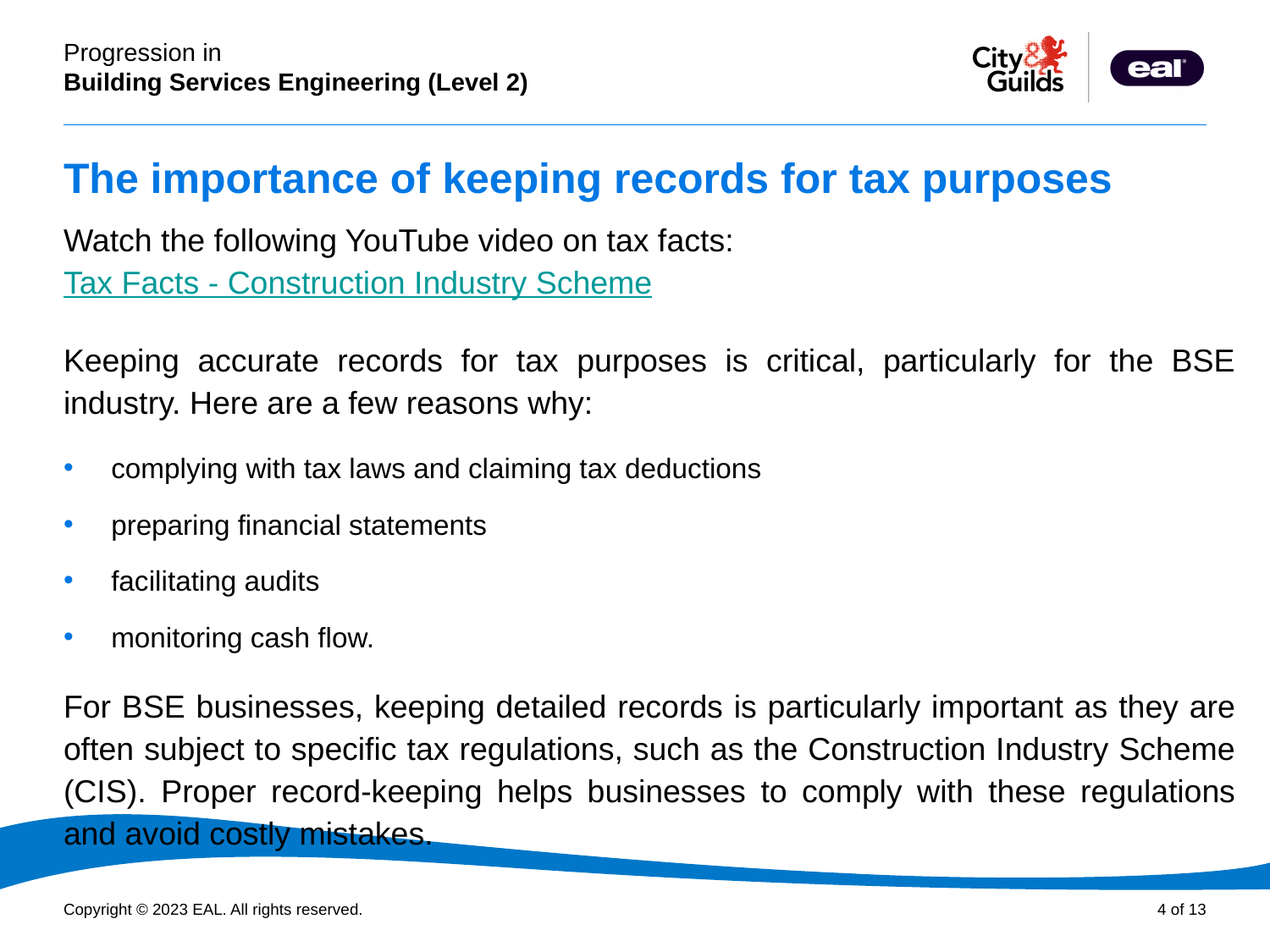

# The importance of keeping records for tax purposes
Watch the following YouTube video on tax facts: Tax Facts - Construction Industry Scheme
Keeping accurate records for tax purposes is critical, particularly for the BSE industry. Here are a few reasons why:
complying with tax laws and claiming tax deductions
preparing financial statements
facilitating audits
monitoring cash flow.
For BSE businesses, keeping detailed records is particularly important as they are often subject to specific tax regulations, such as the Construction Industry Scheme (CIS). Proper record-keeping helps businesses to comply with these regulations and avoid costly mistakes.